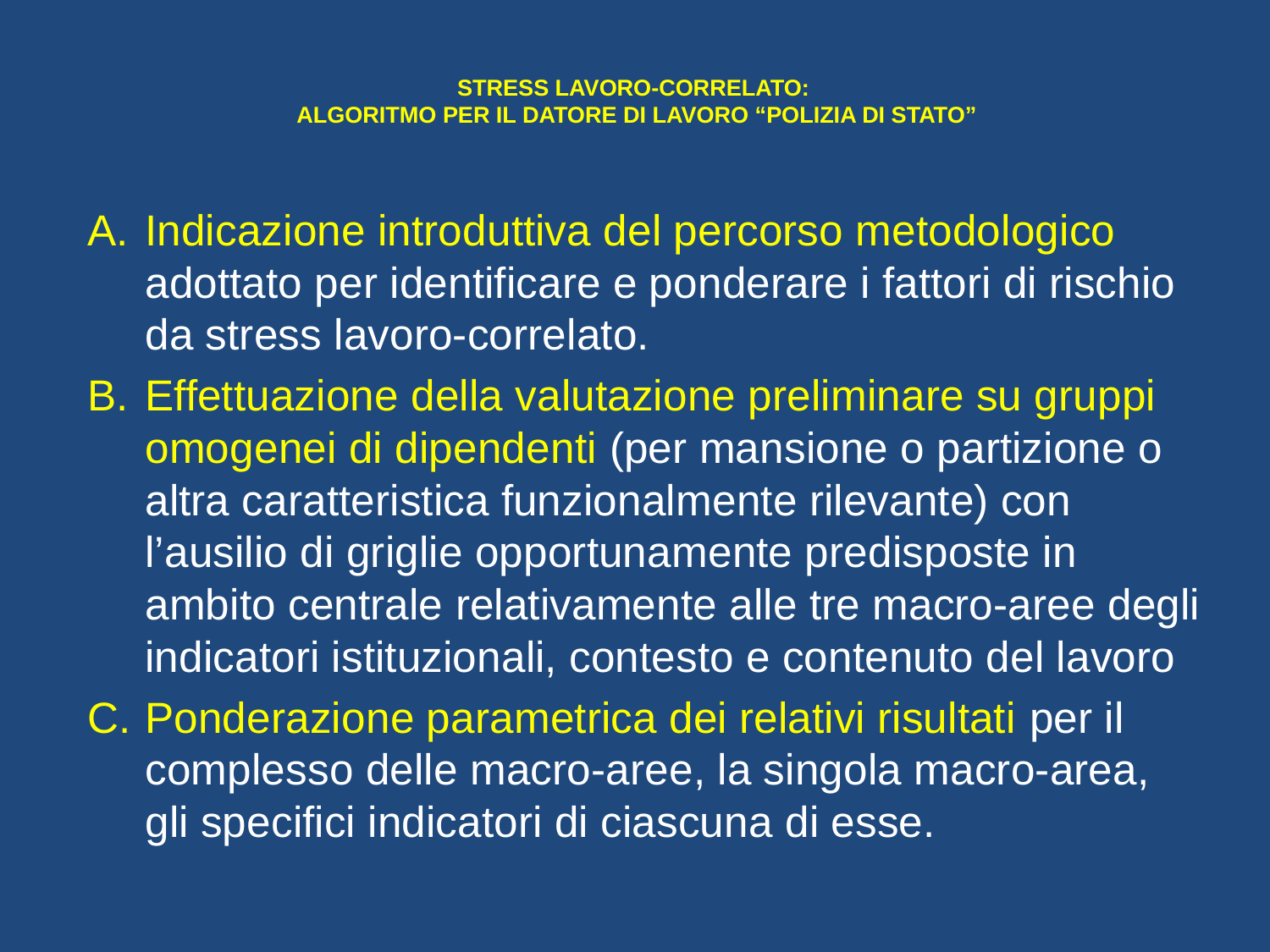

# STRESS LAVORO-CORRELATO: ALGORITMO PER IL DATORE DI LAVORO “POLIZIA DI STATO”
Indicazione introduttiva del percorso metodologico adottato per identificare e ponderare i fattori di rischio da stress lavoro-correlato.
Effettuazione della valutazione preliminare su gruppi omogenei di dipendenti (per mansione o partizione o altra caratteristica funzionalmente rilevante) con l’ausilio di griglie opportunamente predisposte in ambito centrale relativamente alle tre macro-aree degli indicatori istituzionali, contesto e contenuto del lavoro
Ponderazione parametrica dei relativi risultati per il complesso delle macro-aree, la singola macro-area, gli specifici indicatori di ciascuna di esse.